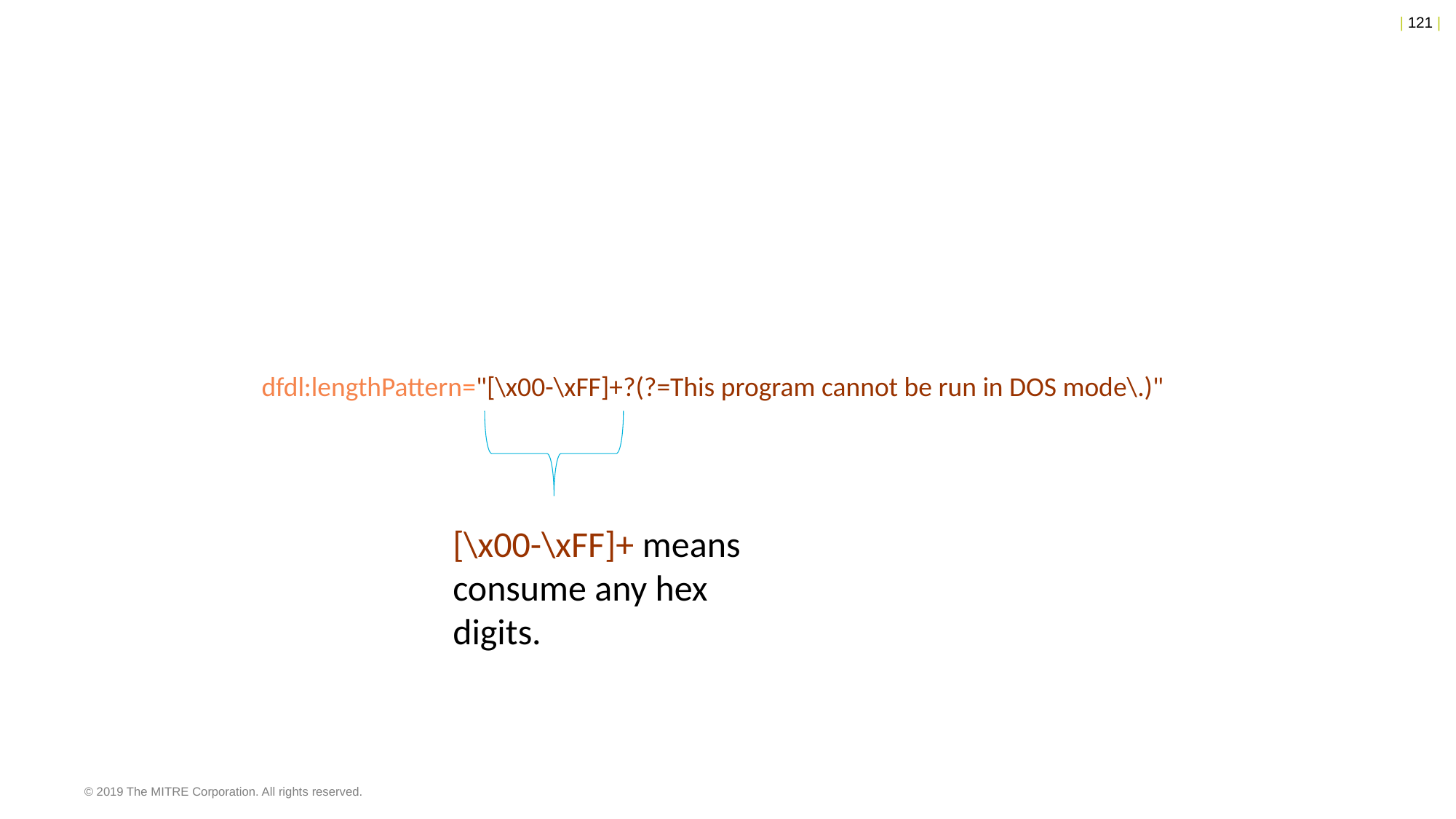

dfdl:lengthPattern="[\x00-\xFF]+?(?=This program cannot be run in DOS mode\.)"

[\x00-\xFF]+ means consume any hex digits.
© 2019 The MITRE Corporation. All rights reserved.